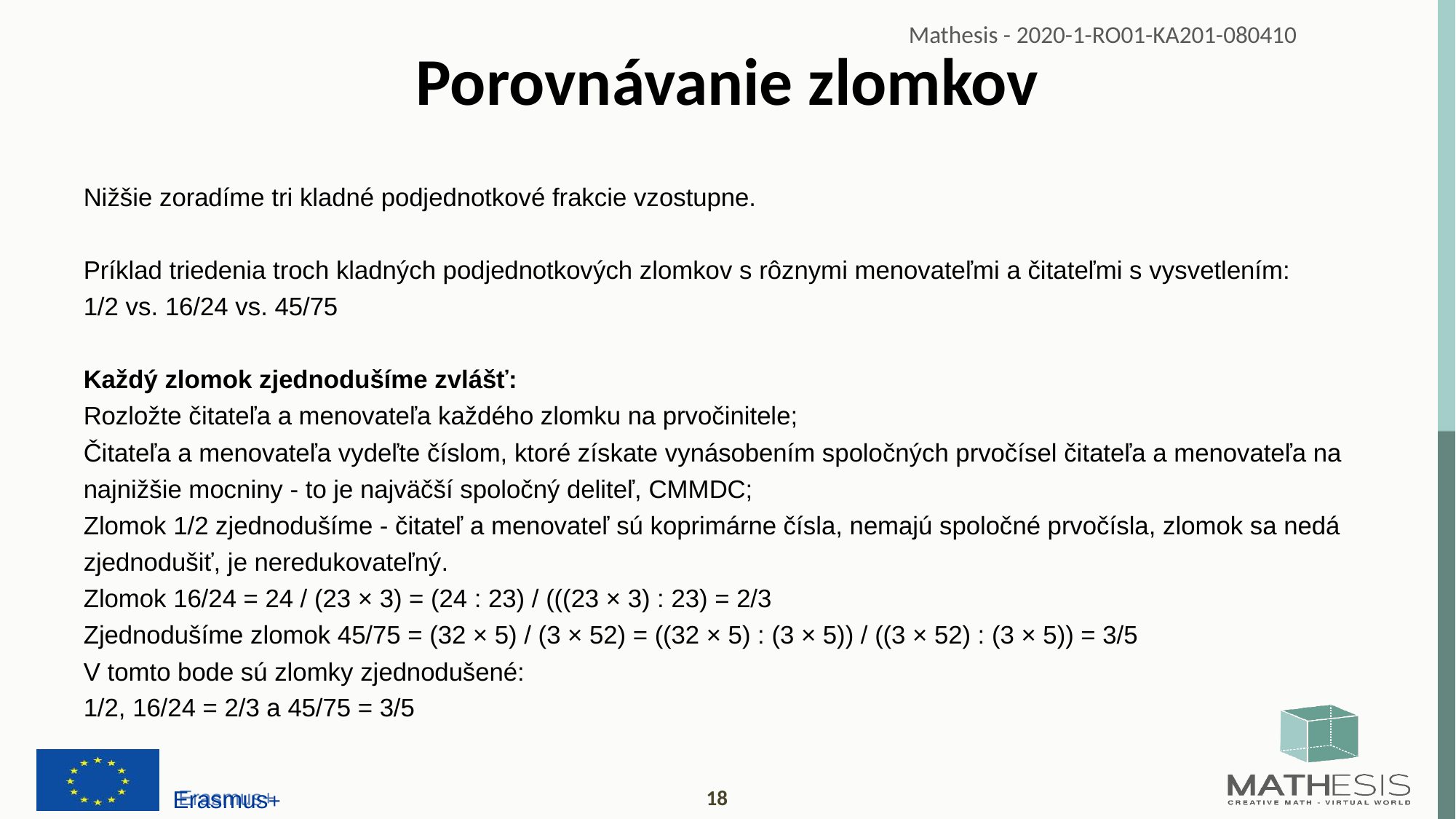

# Porovnávanie zlomkov
Nižšie zoradíme tri kladné podjednotkové frakcie vzostupne.

Príklad triedenia troch kladných podjednotkových zlomkov s rôznymi menovateľmi a čitateľmi s vysvetlením:
1/2 vs. 16/24 vs. 45/75

Každý zlomok zjednodušíme zvlášť:
Rozložte čitateľa a menovateľa každého zlomku na prvočinitele;
Čitateľa a menovateľa vydeľte číslom, ktoré získate vynásobením spoločných prvočísel čitateľa a menovateľa na najnižšie mocniny - to je najväčší spoločný deliteľ, CMMDC;
Zlomok 1/2 zjednodušíme - čitateľ a menovateľ sú koprimárne čísla, nemajú spoločné prvočísla, zlomok sa nedá zjednodušiť, je neredukovateľný.
Zlomok 16/24 = 24 / (23 × 3) = (24 : 23) / (((23 × 3) : 23) = 2/3
Zjednodušíme zlomok 45/75 = (32 × 5) / (3 × 52) = ((32 × 5) : (3 × 5)) / ((3 × 52) : (3 × 5)) = 3/5
V tomto bode sú zlomky zjednodušené:
1/2, 16/24 = 2/3 a 45/75 = 3/5